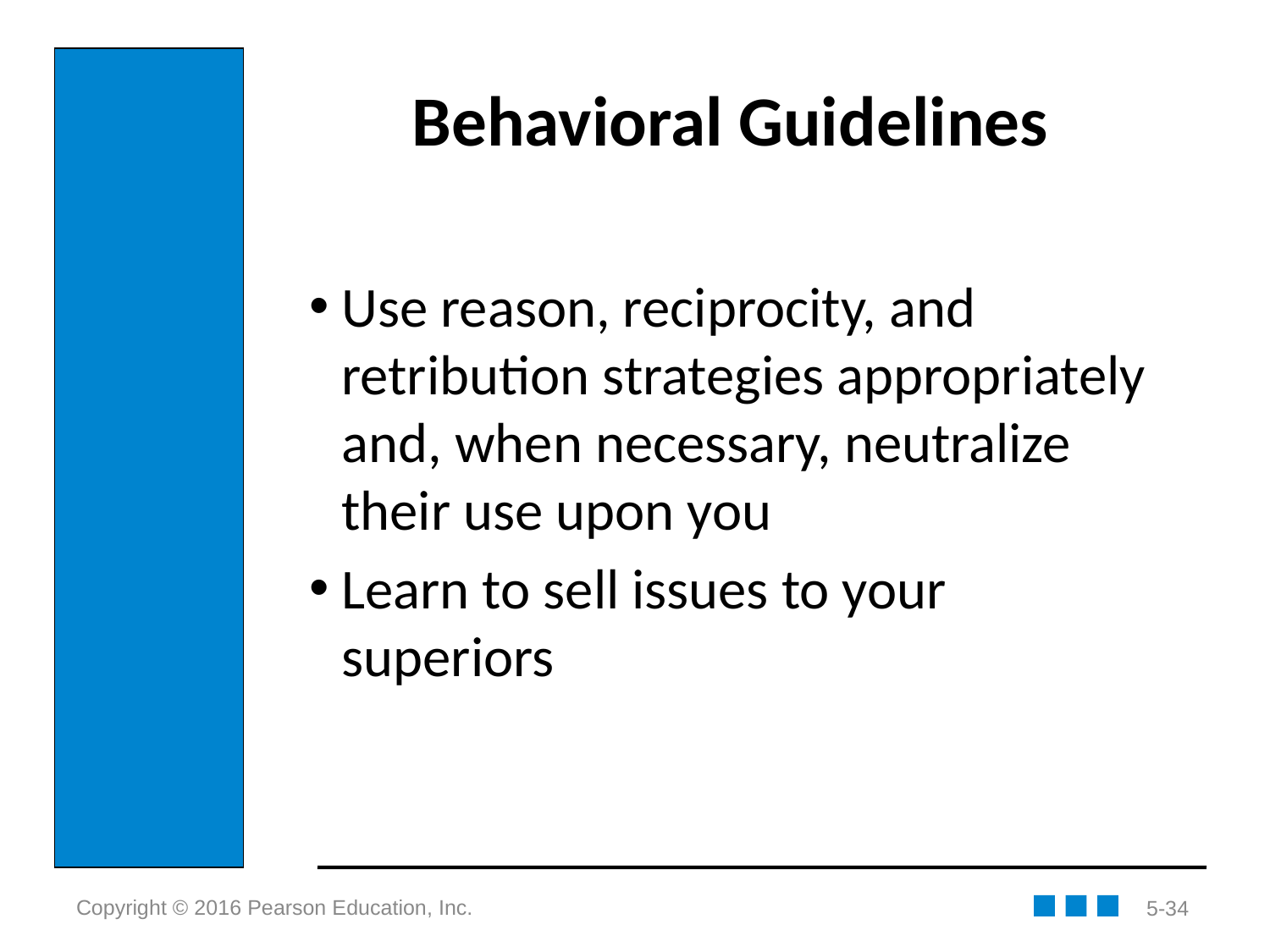

# Behavioral Guidelines

Use reason, reciprocity, and retribution strategies appropriately and, when necessary, neutralize their use upon you
Learn to sell issues to your superiors

5-34
Copyright © 2016 Pearson Education, Inc.